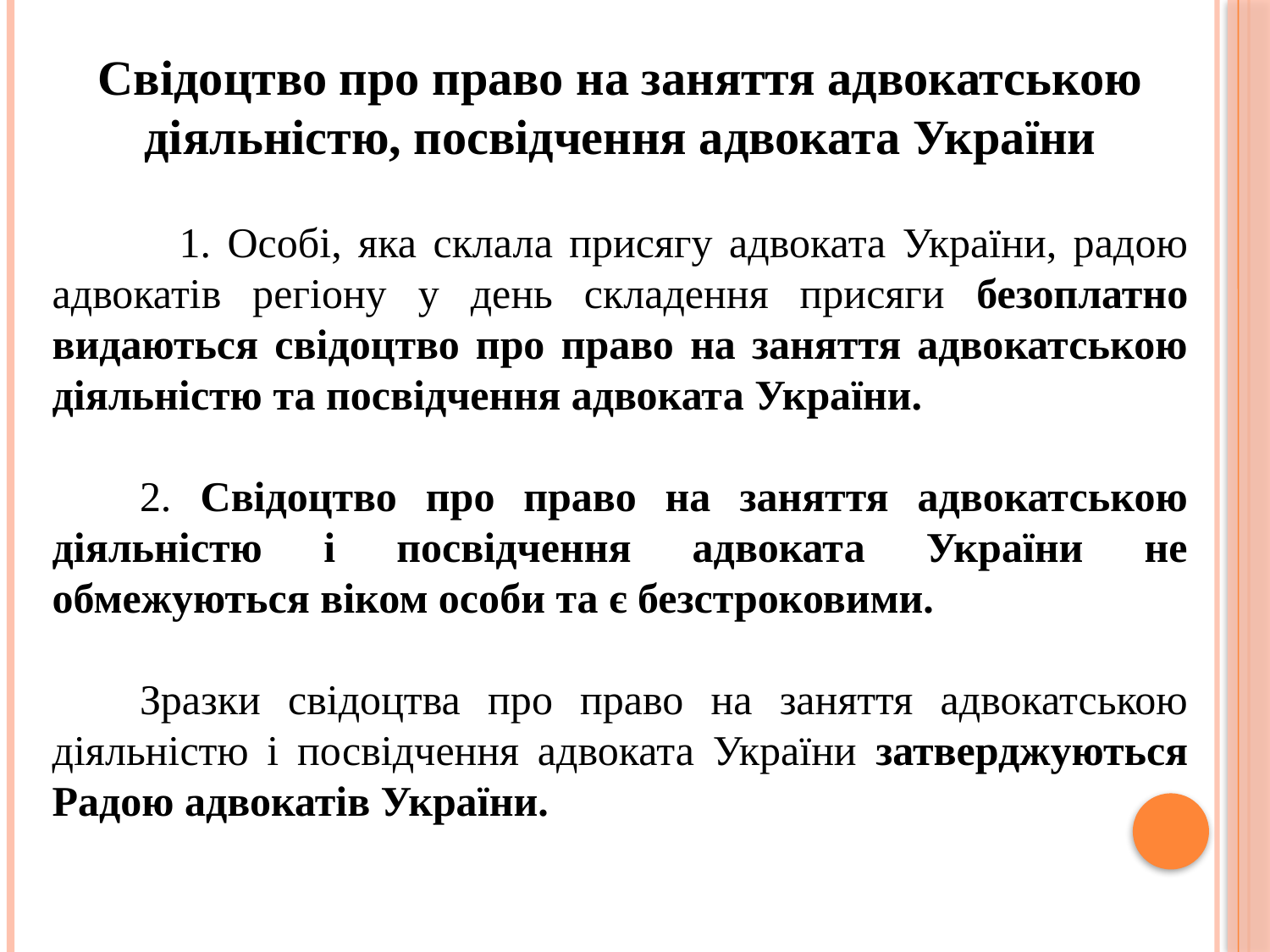

Свідоцтво про право на заняття адвокатською діяльністю, посвідчення адвоката України

	1. Особі, яка склала присягу адвоката України, радою адвокатів регіону у день складення присяги безоплатно видаються свідоцтво про право на заняття адвокатською діяльністю та посвідчення адвоката України.

	2. Свідоцтво про право на заняття адвокатською діяльністю і посвідчення адвоката України не обмежуються віком особи та є безстроковими.

	Зразки свідоцтва про право на заняття адвокатською діяльністю і посвідчення адвоката України затверджуються Радою адвокатів України.